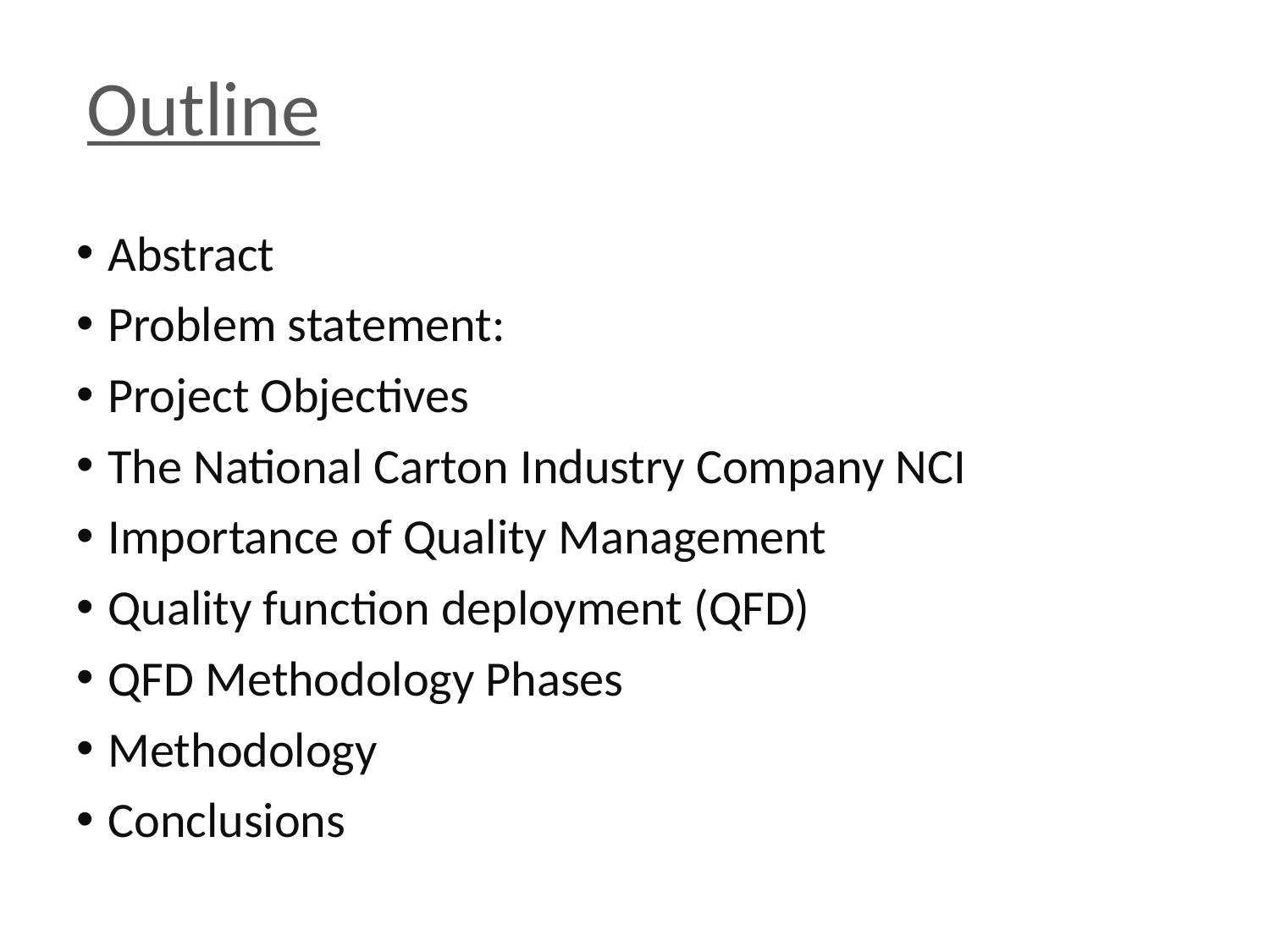

# Outline
Abstract
Problem statement:
Project Objectives
The National Carton Industry Company NCI
Importance of Quality Management
Quality function deployment (QFD)
QFD Methodology Phases
Methodology
Conclusions